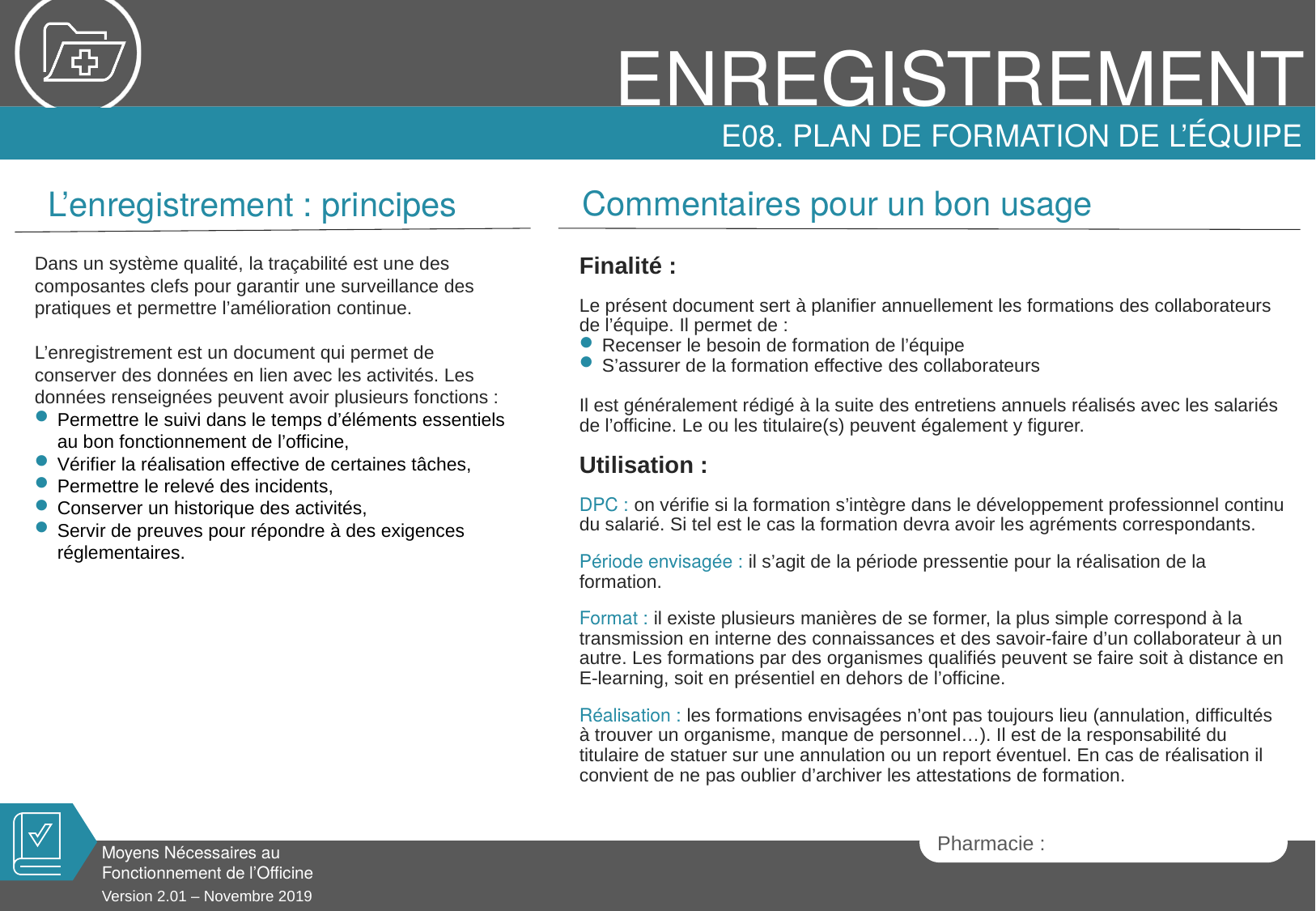

# E08. Plan de formation de l’équipe
Finalité :
Le présent document sert à planifier annuellement les formations des collaborateurs de l’équipe. Il permet de :
Recenser le besoin de formation de l’équipe
S’assurer de la formation effective des collaborateurs

Il est généralement rédigé à la suite des entretiens annuels réalisés avec les salariés de l’officine. Le ou les titulaire(s) peuvent également y figurer.
Utilisation :
DPC : on vérifie si la formation s’intègre dans le développement professionnel continu du salarié. Si tel est le cas la formation devra avoir les agréments correspondants.
Période envisagée : il s’agit de la période pressentie pour la réalisation de la formation.
Format : il existe plusieurs manières de se former, la plus simple correspond à la transmission en interne des connaissances et des savoir-faire d’un collaborateur à un autre. Les formations par des organismes qualifiés peuvent se faire soit à distance en E-learning, soit en présentiel en dehors de l’officine.
Réalisation : les formations envisagées n’ont pas toujours lieu (annulation, difficultés à trouver un organisme, manque de personnel…). Il est de la responsabilité du titulaire de statuer sur une annulation ou un report éventuel. En cas de réalisation il convient de ne pas oublier d’archiver les attestations de formation.